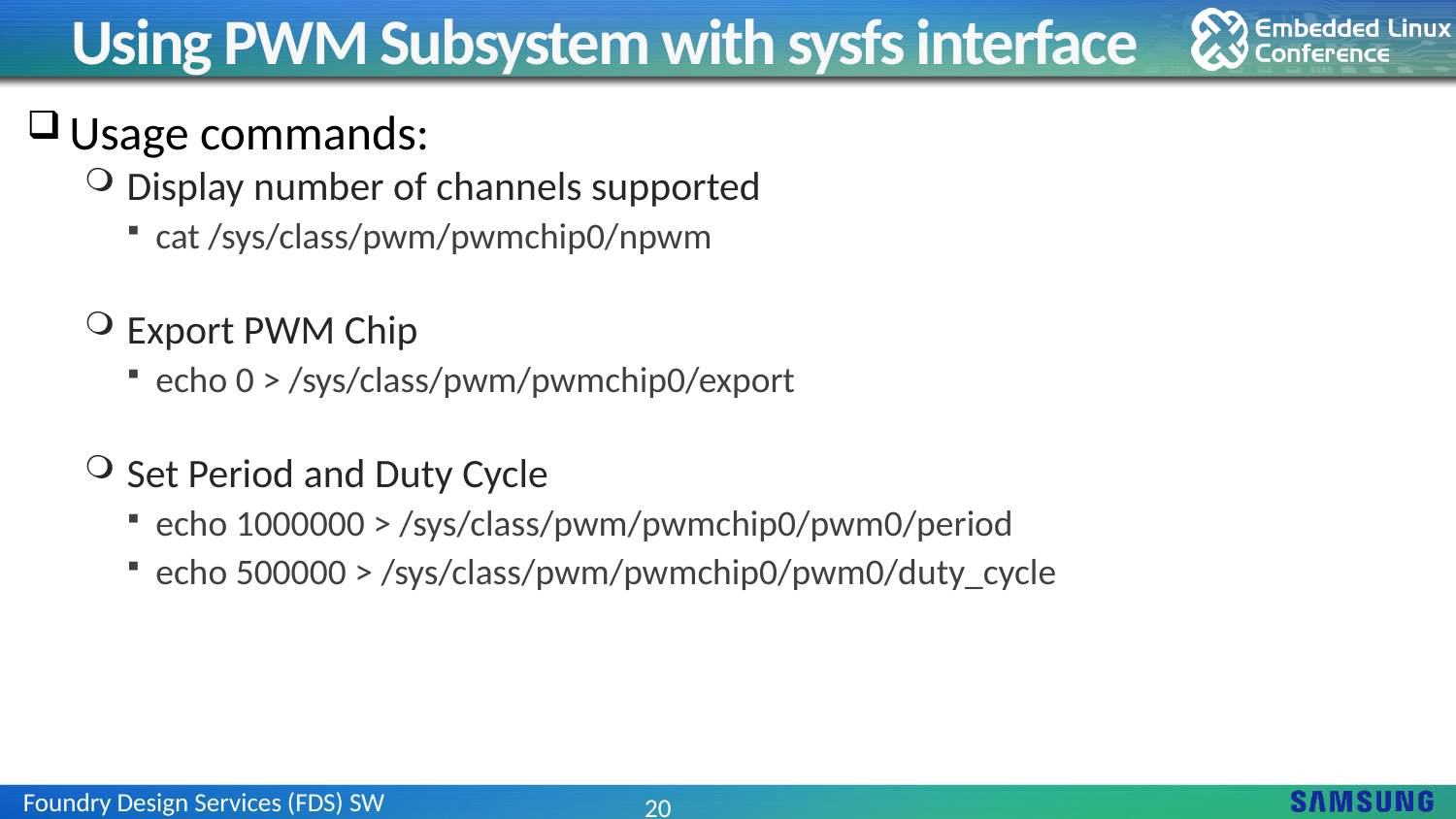

# Using PWM Subsystem with sysfs interface
Usage commands:
Display number of channels supported
cat /sys/class/pwm/pwmchip0/npwm

Export PWM Chip
echo 0 > /sys/class/pwm/pwmchip0/export

Set Period and Duty Cycle
echo 1000000 > /sys/class/pwm/pwmchip0/pwm0/period
echo 500000 > /sys/class/pwm/pwmchip0/pwm0/duty_cycle